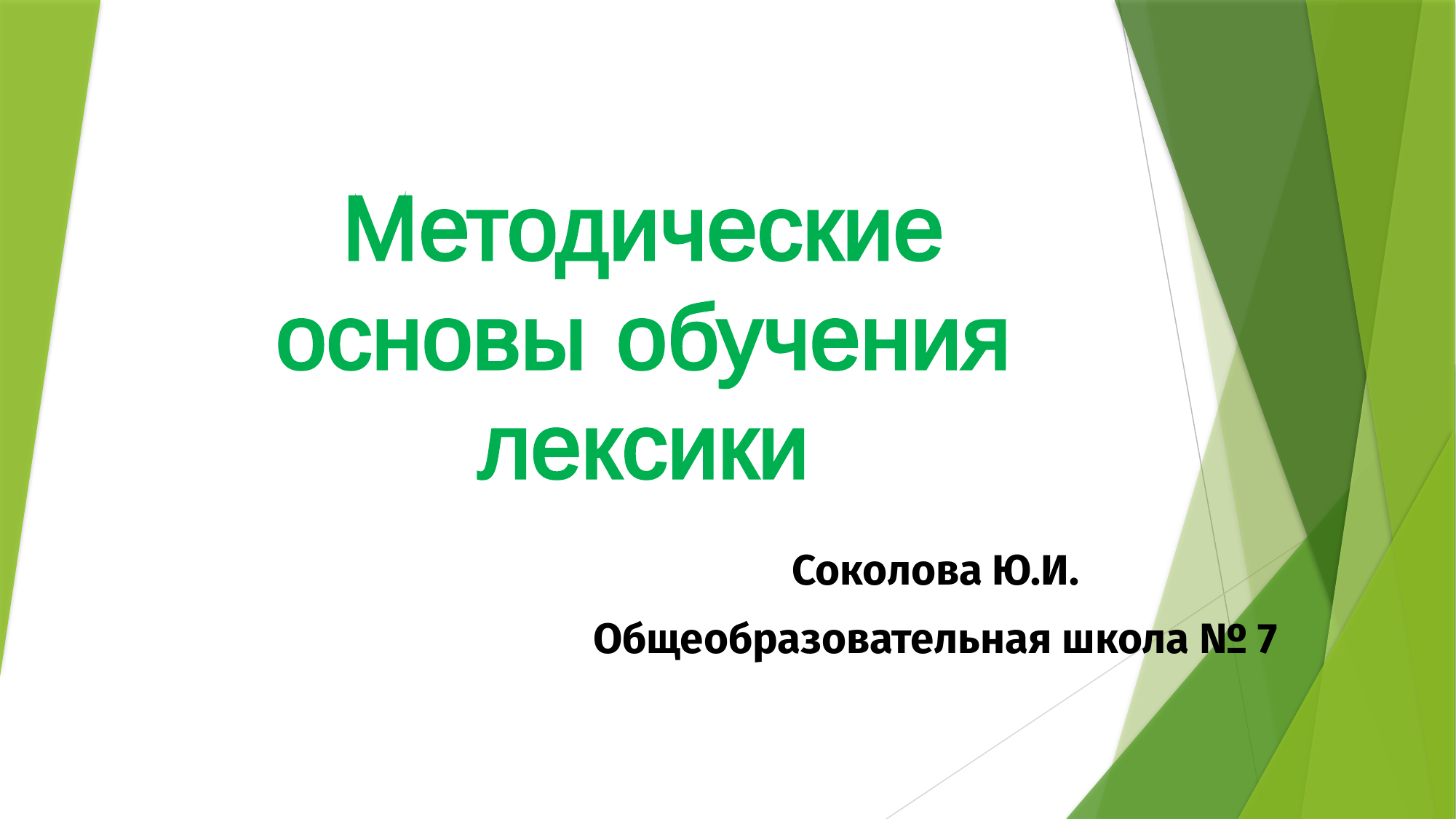

# Методические основы обучения лексики
Соколова Ю.И.
Общеобразовательная школа № 7